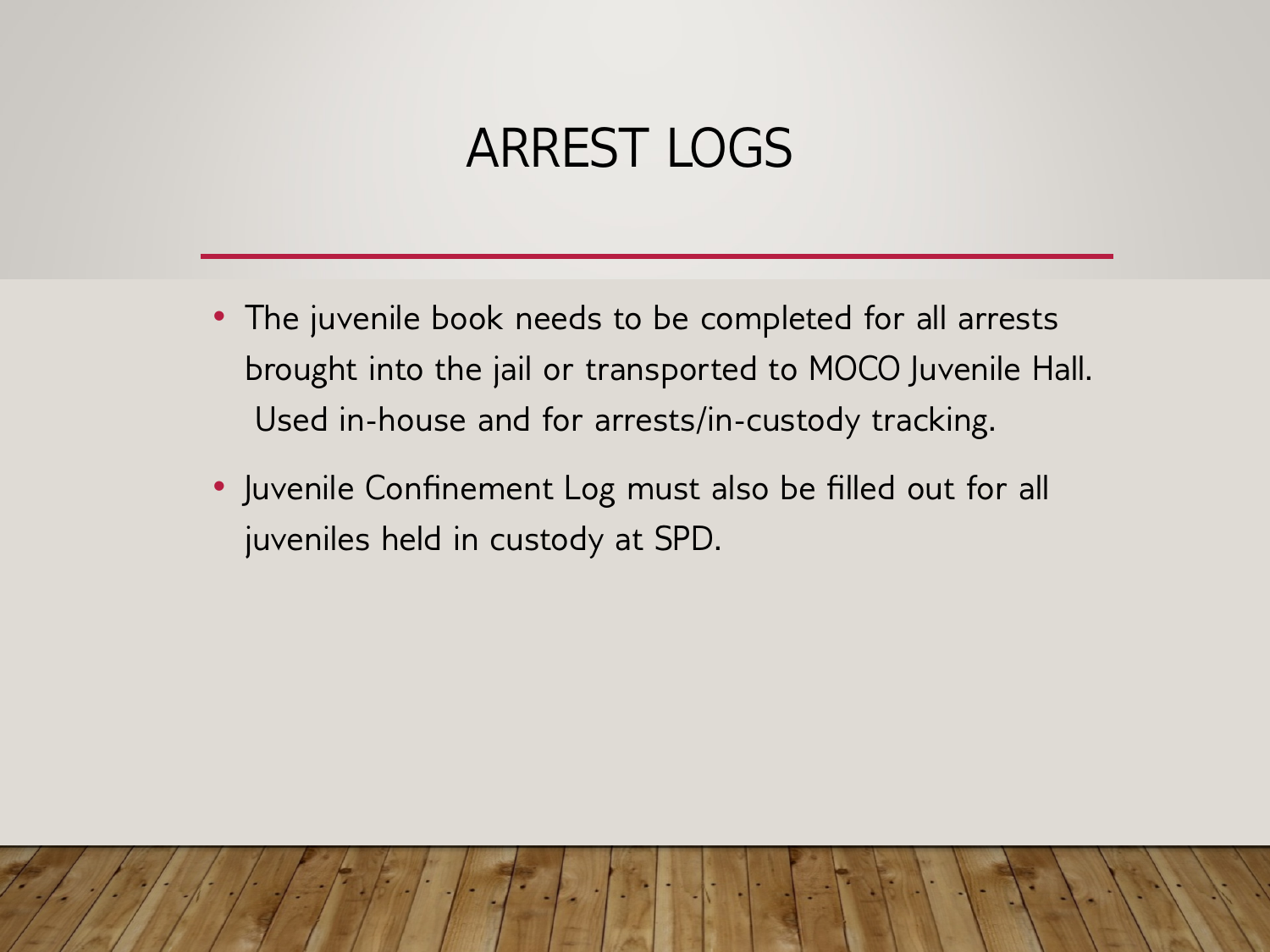

# ARREST LOGS
The juvenile book needs to be completed for all arrests brought into the jail or transported to MOCO Juvenile Hall.  Used in-house and for arrests/in-custody tracking.
Juvenile Confinement Log must also be filled out for all juveniles held in custody at SPD.